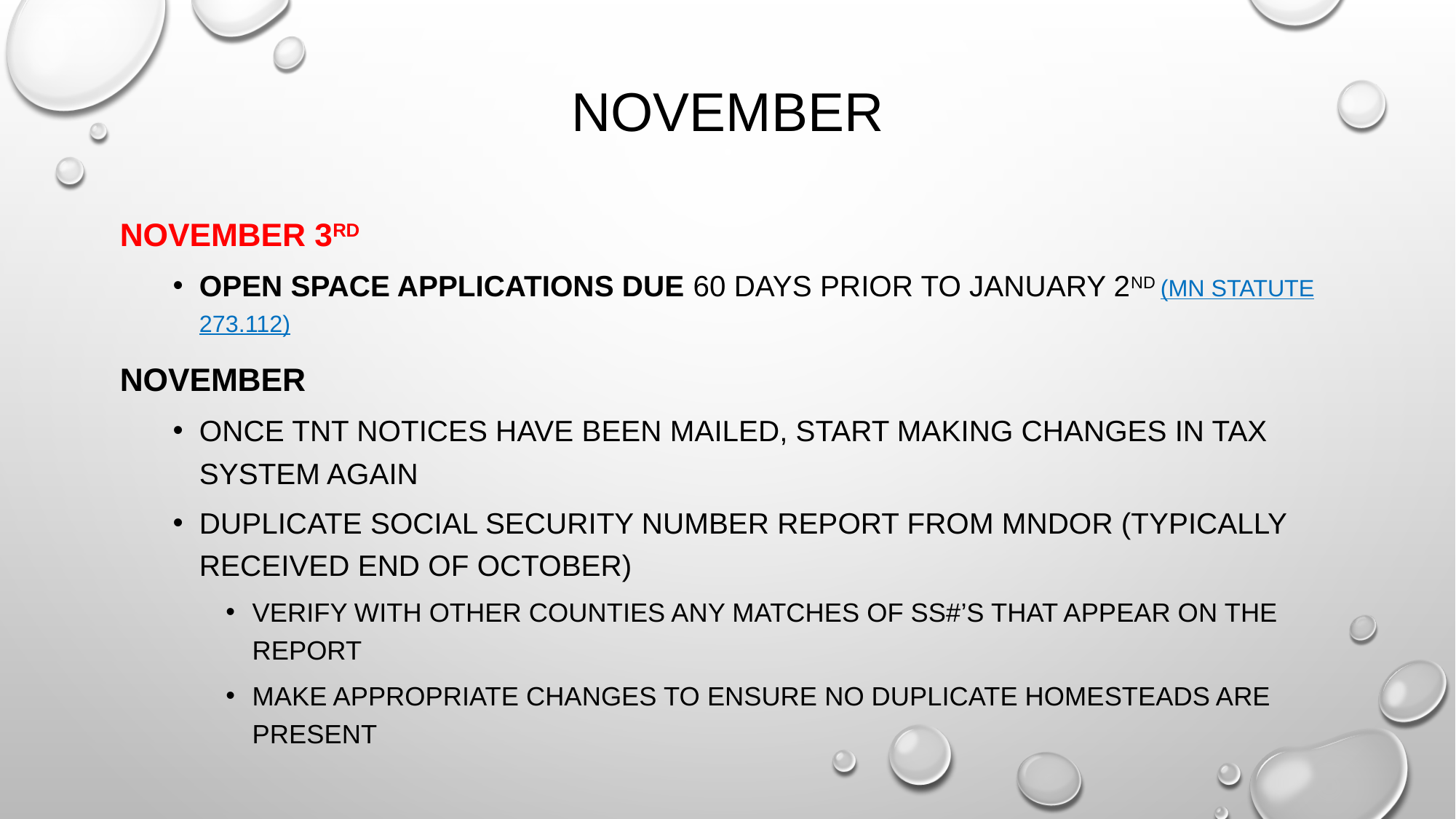

# november
November 3rd
Open space applications due 60 days prior to January 2nd (MN Statute 273.112)
November
Once tnt notices have been mailed, start making changes in tax system again
Duplicate social security number report from mndor (typically received end of October)
Verify with other counties any matches of ss#’s that appear on the report
Make appropriate changes to ensure no duplicate homesteads are present